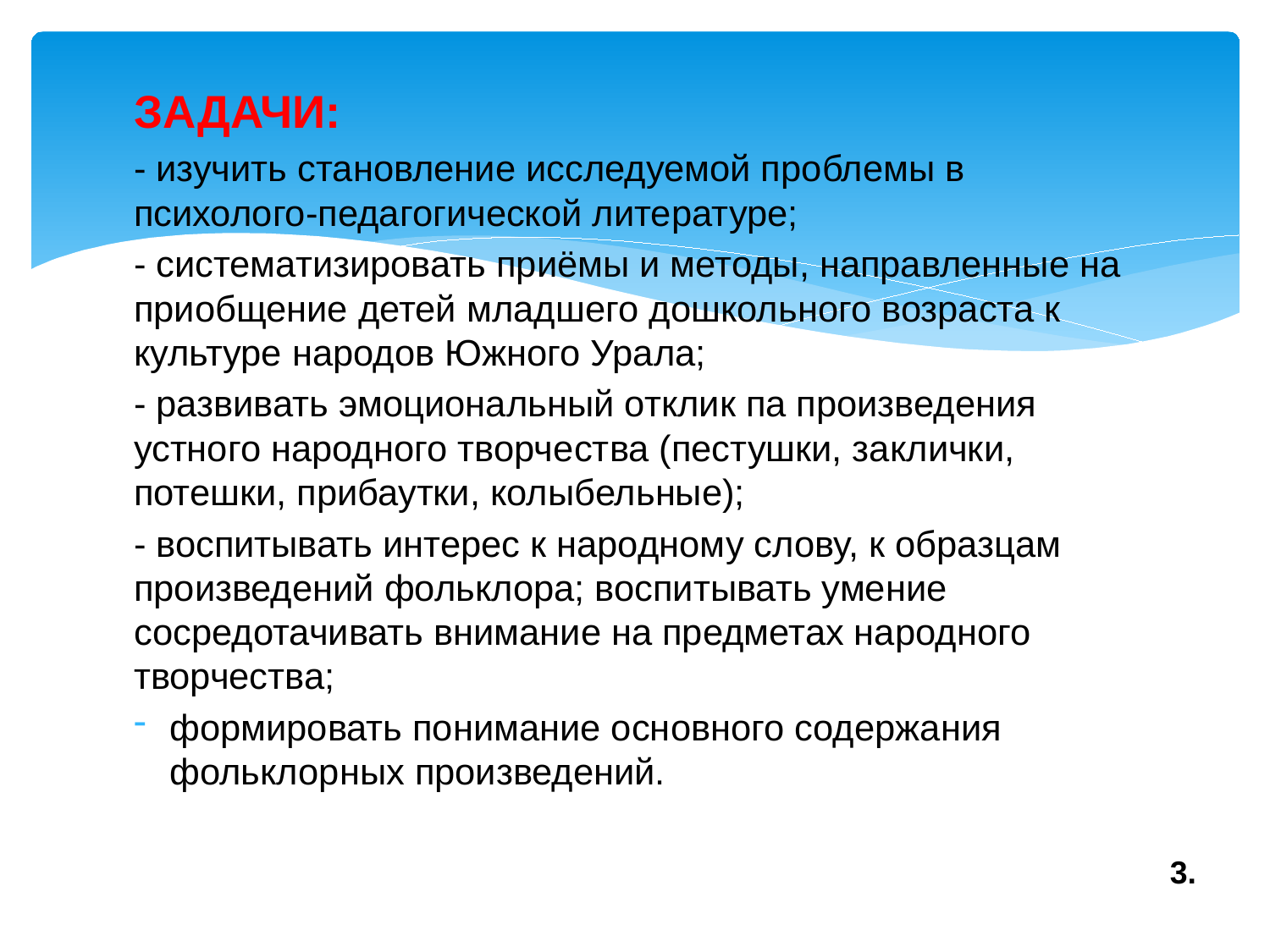

#
ЗАДАЧИ:
- изучить становление исследуемой проблемы в психолого-педагогической литературе;
- систематизировать приёмы и методы, направленные на приобщение детей младшего дошкольного возраста к культуре народов Южного Урала;
- развивать эмоциональный отклик па произведения устного народного творче­ства (пестушки, заклички, потешки, прибаутки, колыбельные);
- воспитывать интерес к народному слову, к образцам произведений фольклора; воспитывать умение сосредотачивать внимание на предметах народного творчества;
формировать понимание основного содержания фольклорных произведений.

            3.